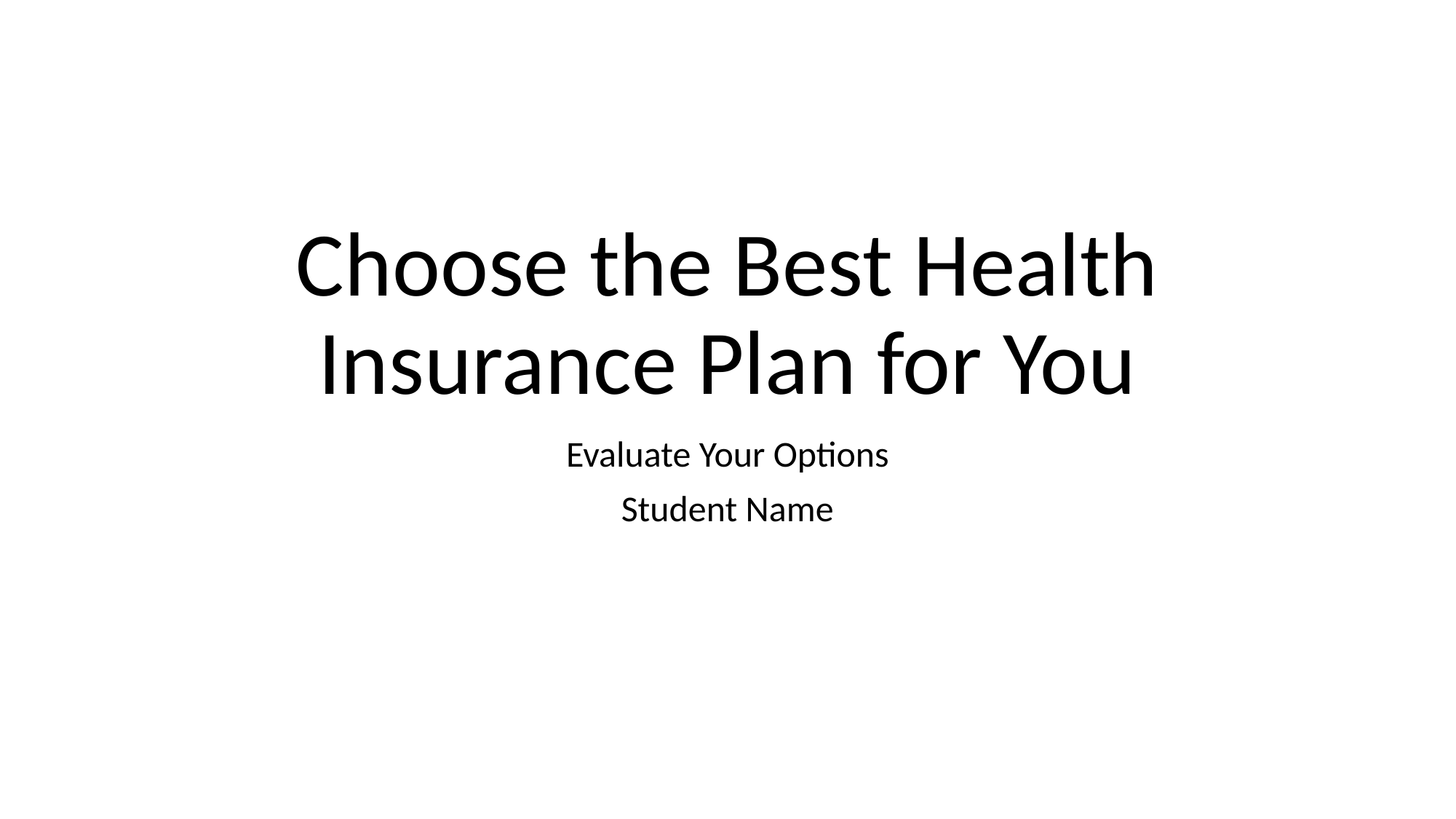

# Choose the Best Health Insurance Plan for You
Evaluate Your Options
Student Name